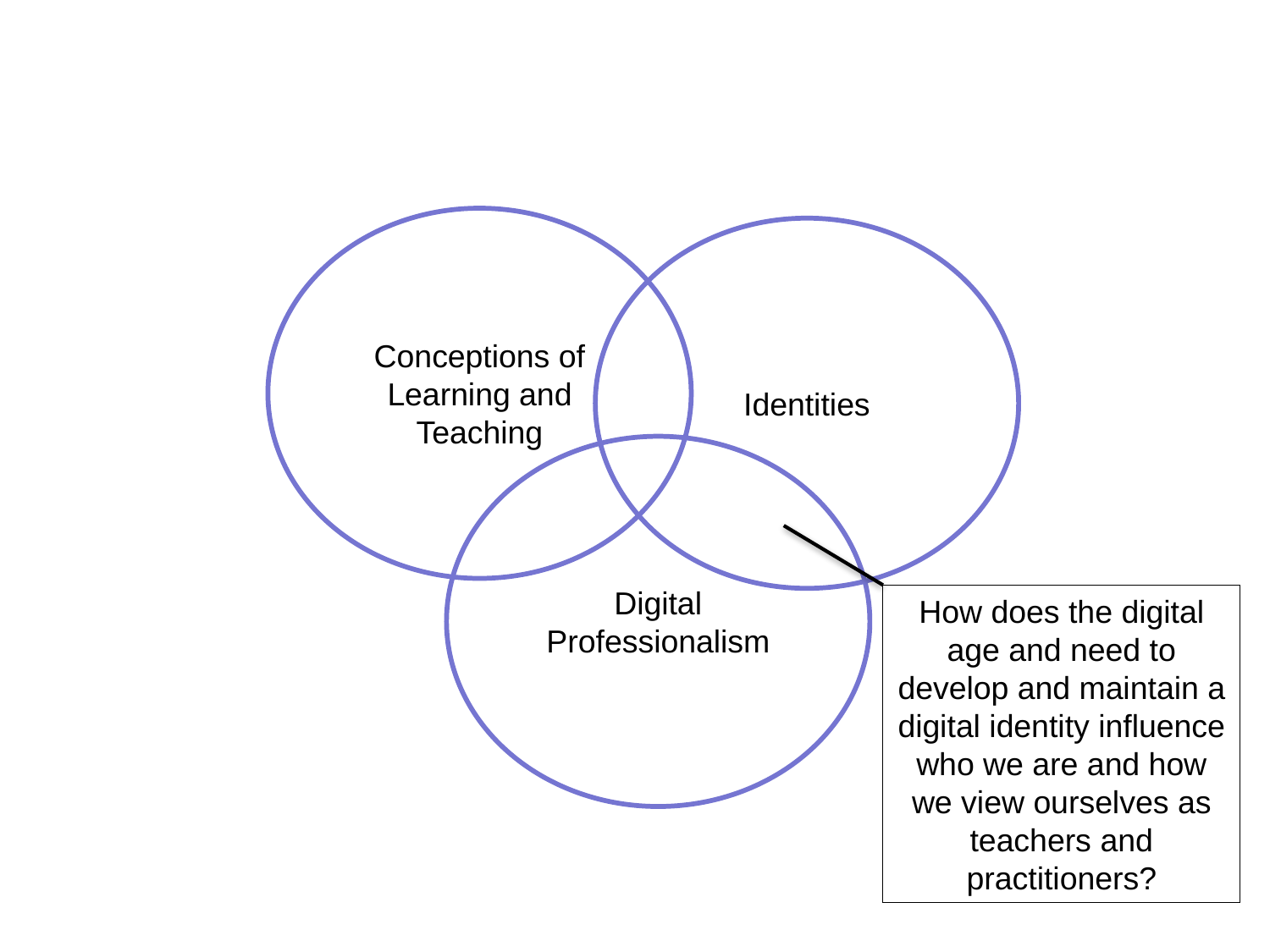

Conceptions of Learning and Teaching
Identities
Digital Professionalism
How does the digital age and need to develop and maintain a digital identity influence who we are and how we view ourselves as teachers and practitioners?